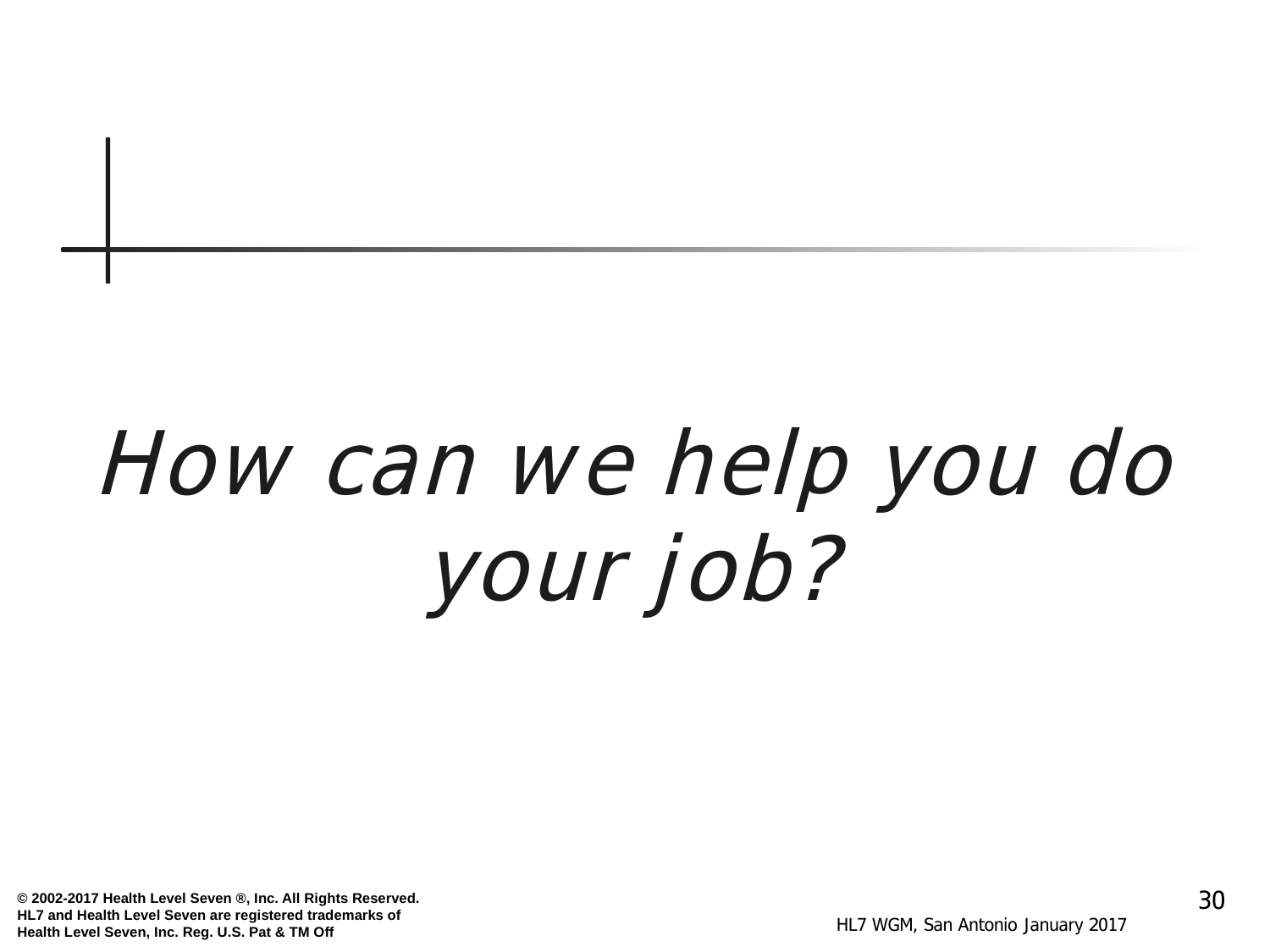

# How can we help you do your job?
30